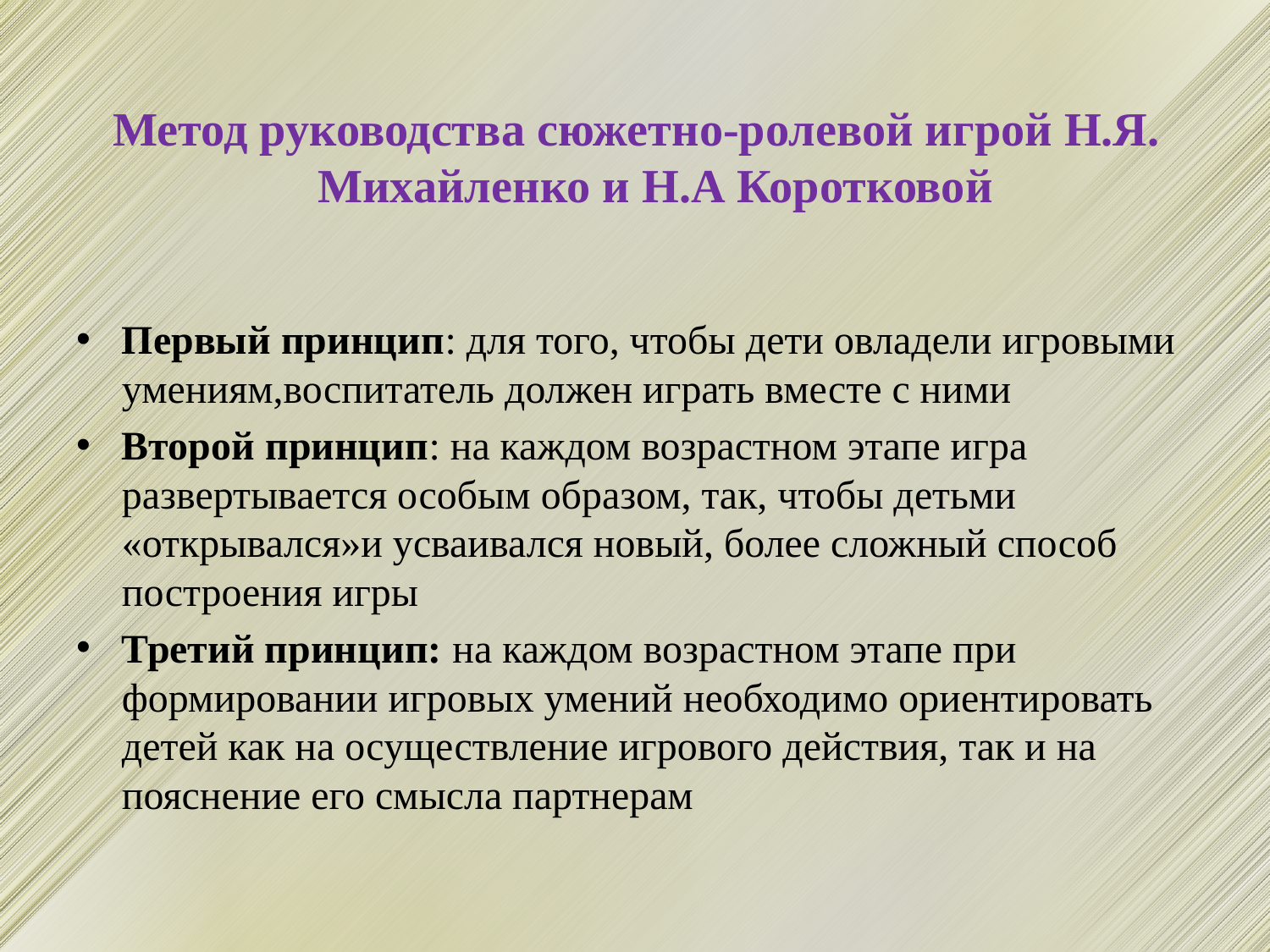

# Метод руководства сюжетно-ролевой игрой Н.Я. Михайленко и Н.А Коротковой
Первый принцип: для того, чтобы дети овладели игровыми умениям,воспитатель должен играть вместе с ними
Второй принцип: на каждом возрастном этапе игра развертывается особым образом, так, чтобы детьми «открывался»и усваивался новый, более сложный способ построения игры
Третий принцип: на каждом возрастном этапе при формировании игровых умений необходимо ориентировать детей как на осуществление игрового действия, так и на пояснение его смысла партнерам